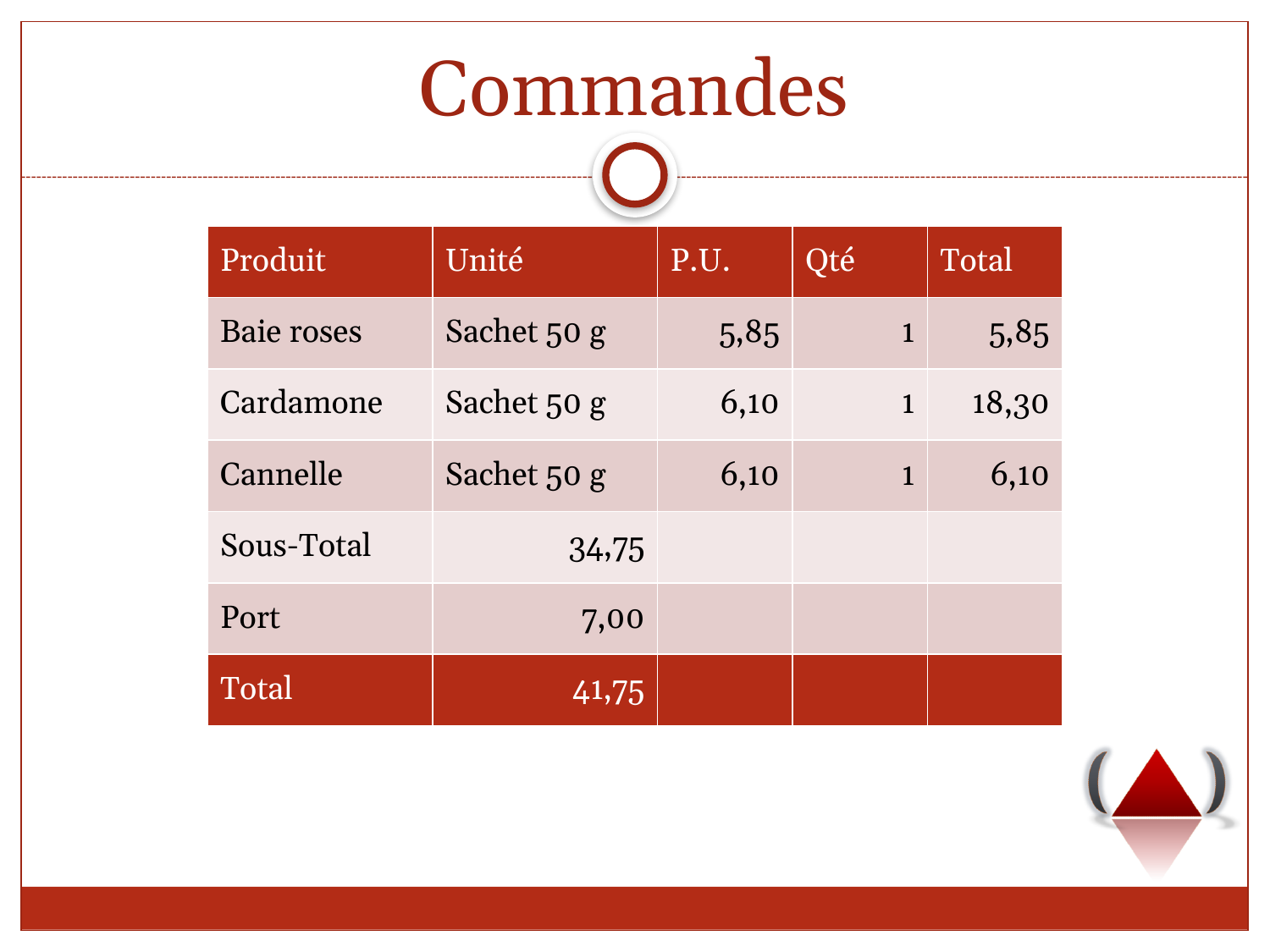

# Commandes
| Produit | Unité | P.U. | Qté | Total |
| --- | --- | --- | --- | --- |
| Baie roses | Sachet 50 g | 5,85 | 1 | 5,85 |
| Cardamone | Sachet 50 g | 6,10 | 1 | 18,30 |
| Cannelle | Sachet 50 g | 6,10 | 1 | 6,10 |
| Sous-Total | 34,75 |  |  |  |
| Port | 7,00 |  |  |  |
| Total | 41,75 |  |  |  |